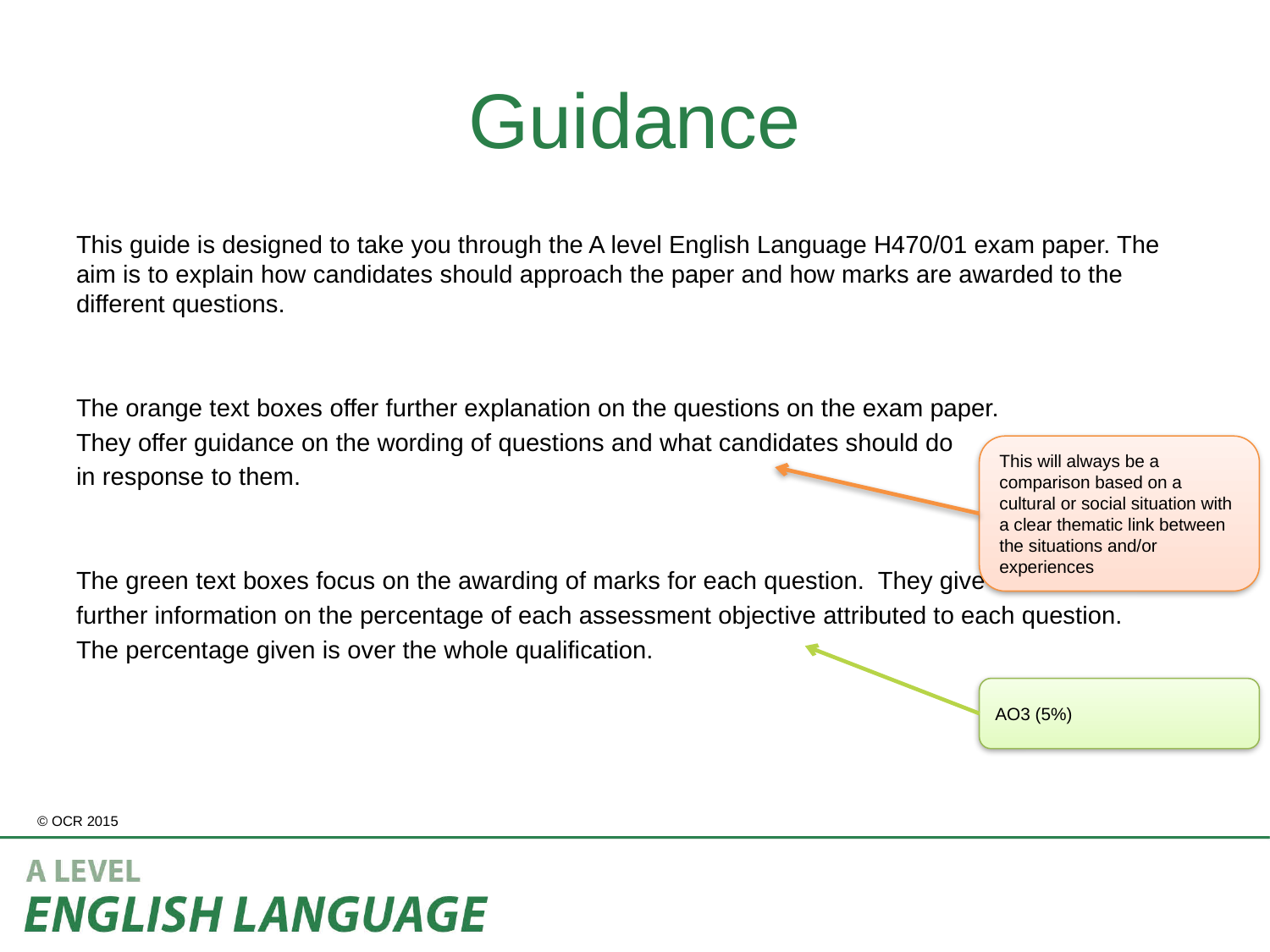

# Guidance
This guide is designed to take you through the A level English Language H470/01 exam paper. The aim is to explain how candidates should approach the paper and how marks are awarded to the different questions.

The orange text boxes offer further explanation on the questions on the exam paper.
They offer guidance on the wording of questions and what candidates should do
in response to them.

The green text boxes focus on the awarding of marks for each question.  They give
further information on the percentage of each assessment objective attributed to each question.
The percentage given is over the whole qualification.

This will always be a comparison based on a cultural or social situation with a clear thematic link between the situations and/or experiences
AO3 (5%)